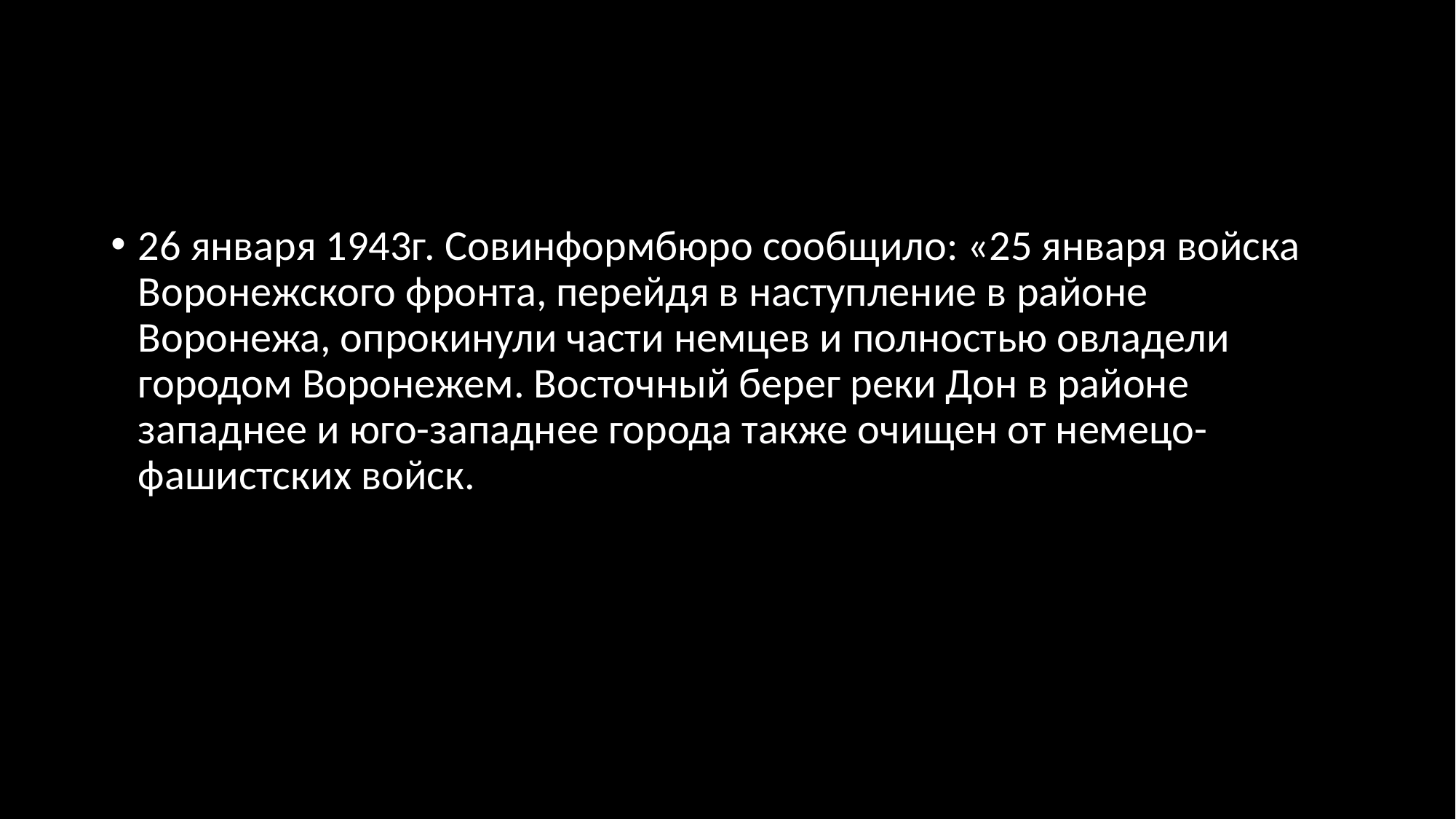

#
26 января 1943г. Совинформбюро сообщило: «25 января войска Воронежского фронта, перейдя в наступление в районе Воронежа, опрокинули части немцев и полностью овладели городом Воронежем. Восточный берег реки Дон в районе западнее и юго-западнее города также очищен от немецо-фашистских войск.